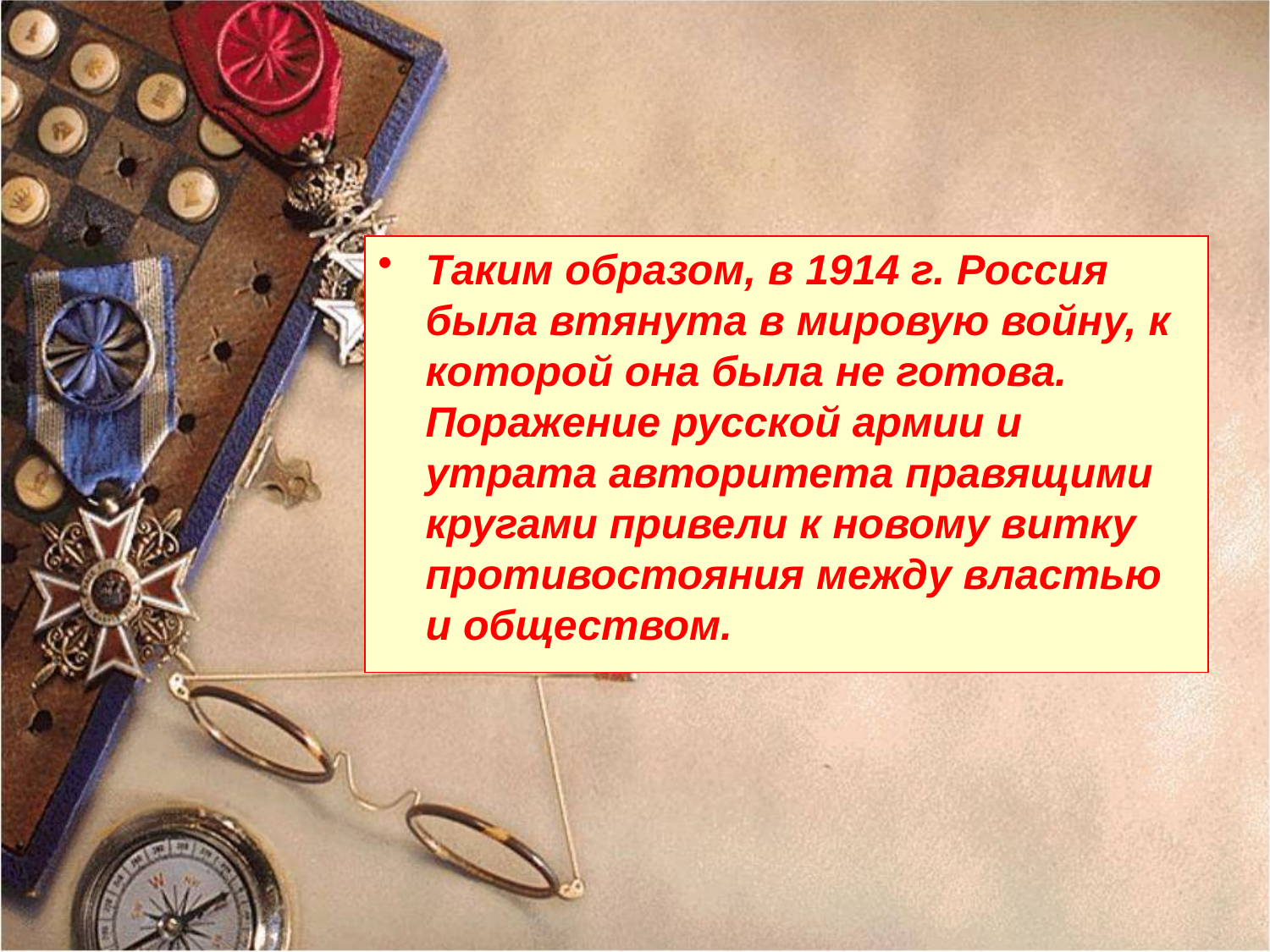

#
Таким образом, в 1914 г. Россия была втянута в мировую войну, к которой она была не готова. Поражение русской армии и утрата авторитета правящими кругами привели к новому витку противостояния между властью и обществом.